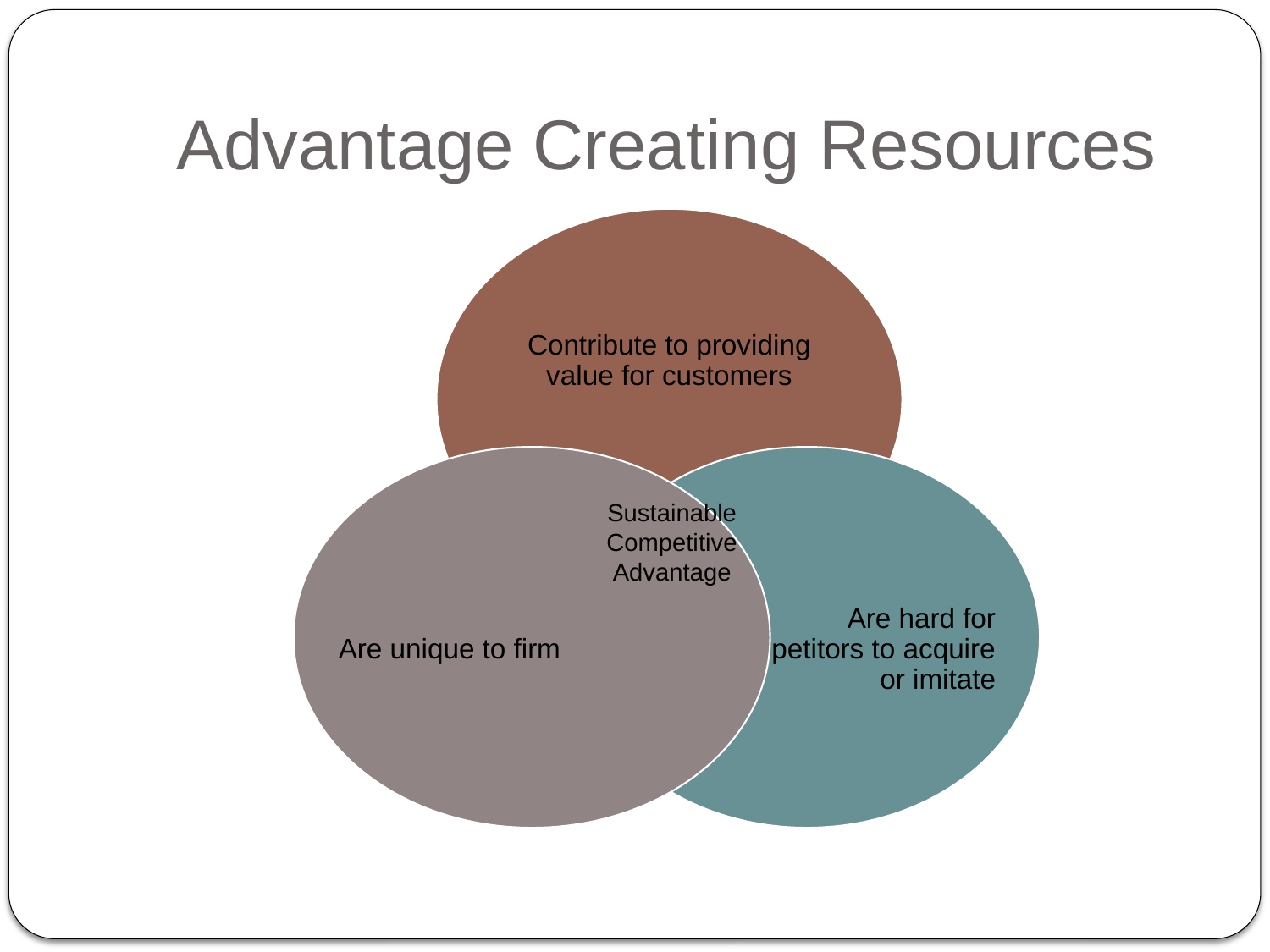

# Advantage Creating Resources
Contribute to providing value for customers
Are unique to firm
Are hard for competitors to acquire or imitate
Sustainable Competitive Advantage